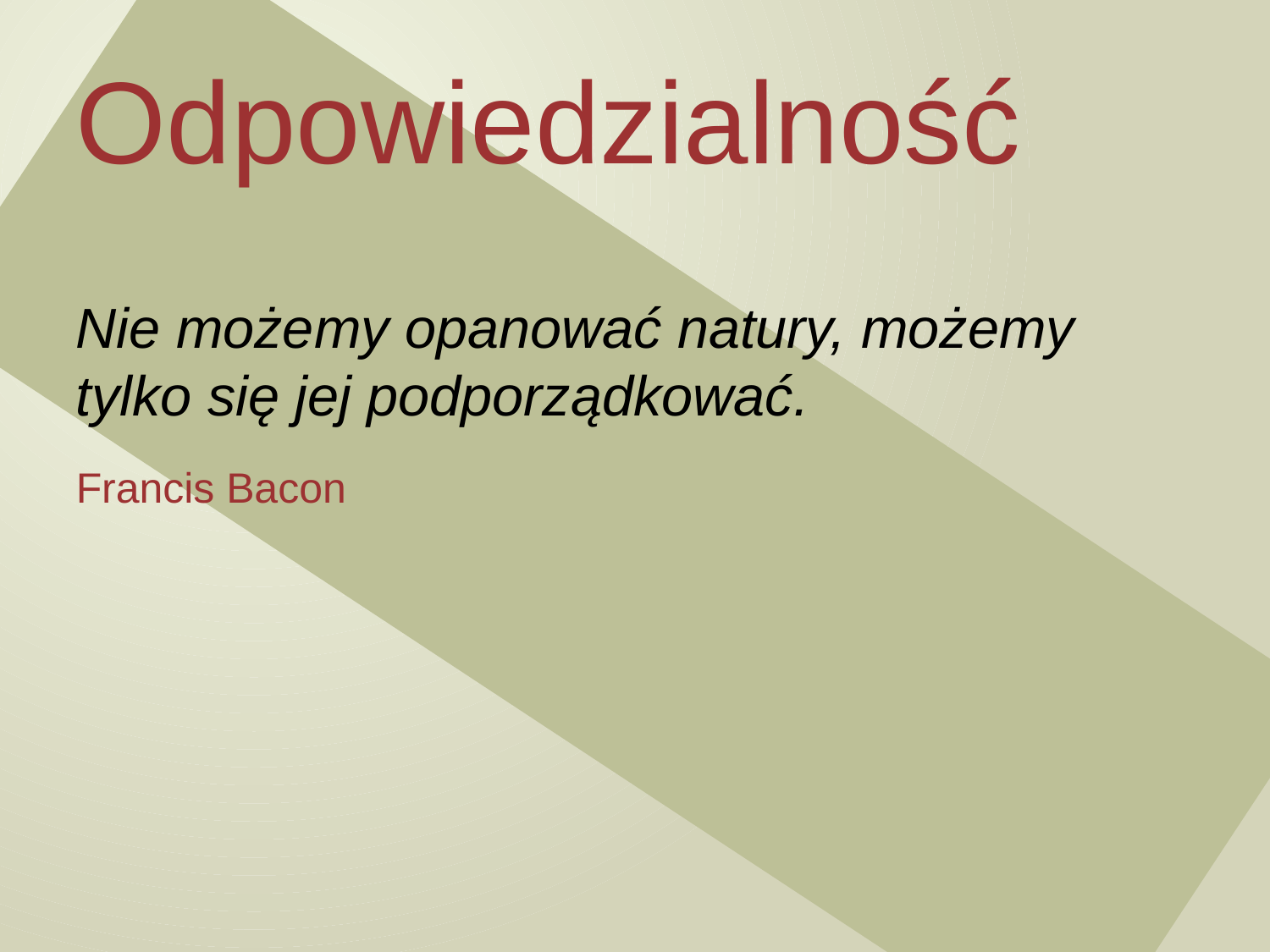

# Odpowiedzialność
Nie możemy opanować natury, możemy tylko się jej podporządkować.
Francis Bacon